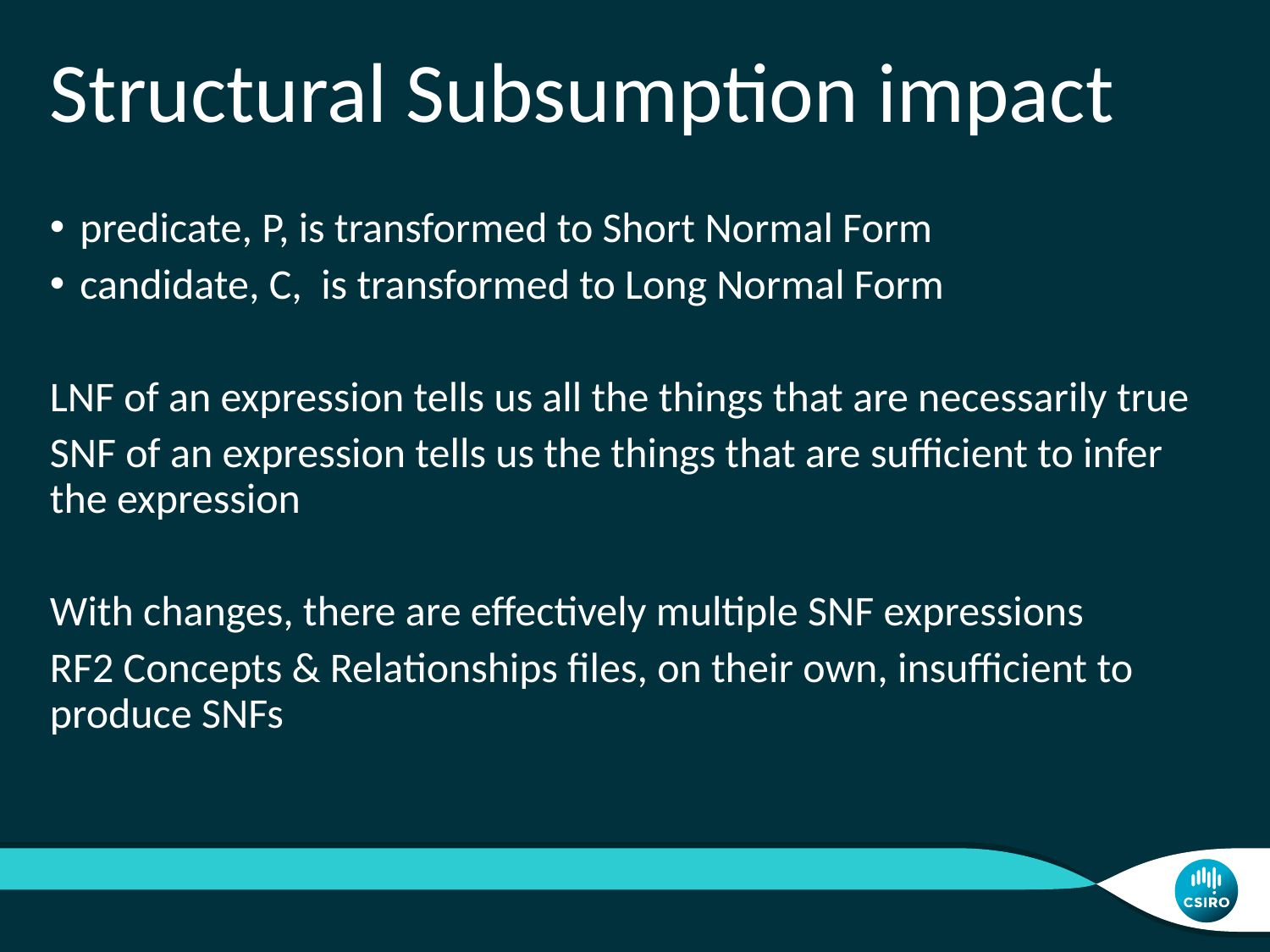

# Structural Subsumption impact
predicate, P, is transformed to Short Normal Form
candidate, C,  is transformed to Long Normal Form

LNF of an expression tells us all the things that are necessarily true
SNF of an expression tells us the things that are sufficient to infer the expression

With changes, there are effectively multiple SNF expressions
RF2 Concepts & Relationships files, on their own, insufficient to produce SNFs